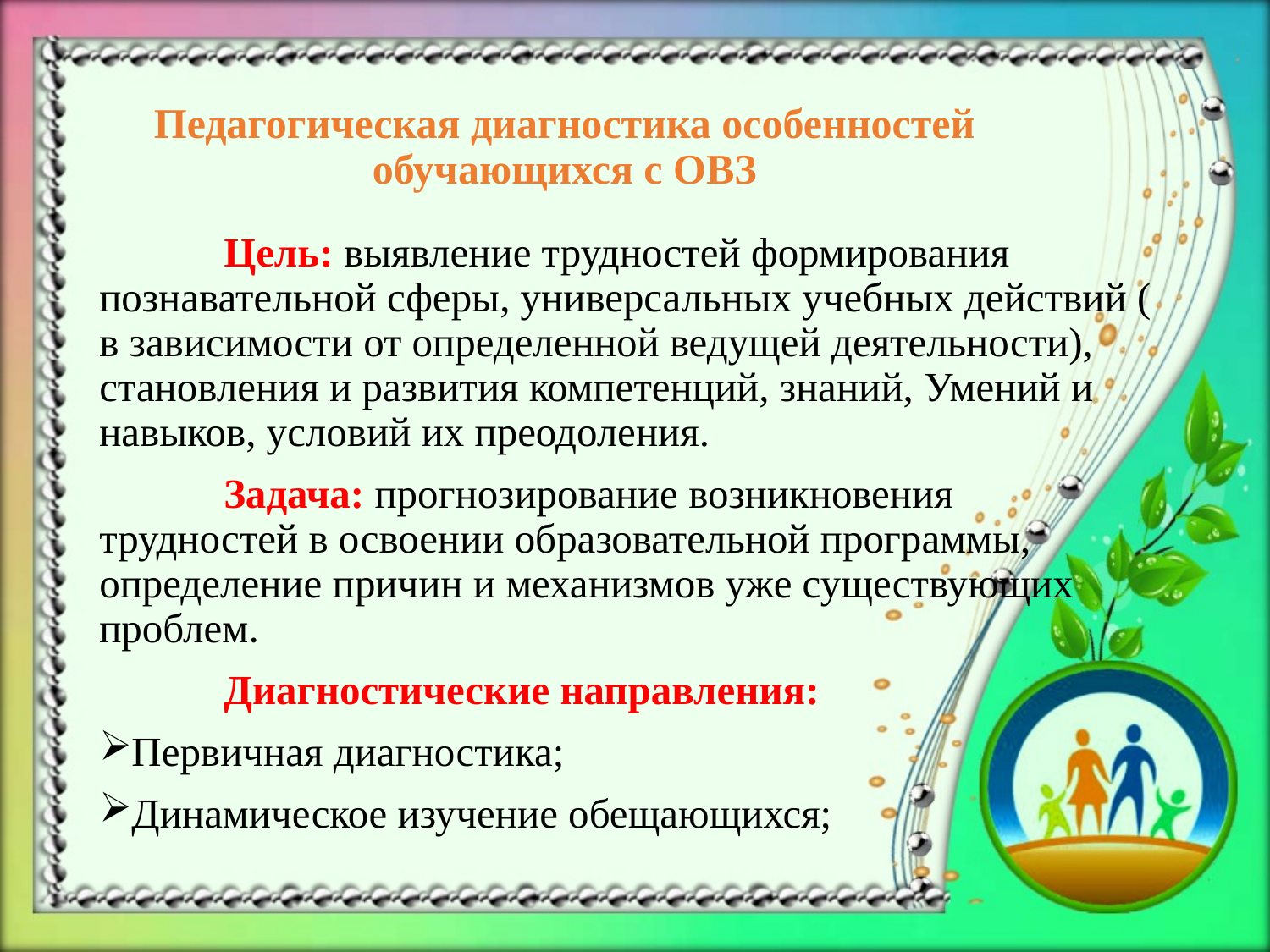

# Педагогическая диагностика особенностей обучающихся с ОВЗ
	Цель: выявление трудностей формирования познавательной сферы, универсальных учебных действий ( в зависимости от определенной ведущей деятельности), становления и развития компетенций, знаний, Умений и навыков, условий их преодоления.
	Задача: прогнозирование возникновения трудностей в освоении образовательной программы, определение причин и механизмов уже существующих проблем.
	Диагностические направления:
Первичная диагностика;
Динамическое изучение обещающихся;